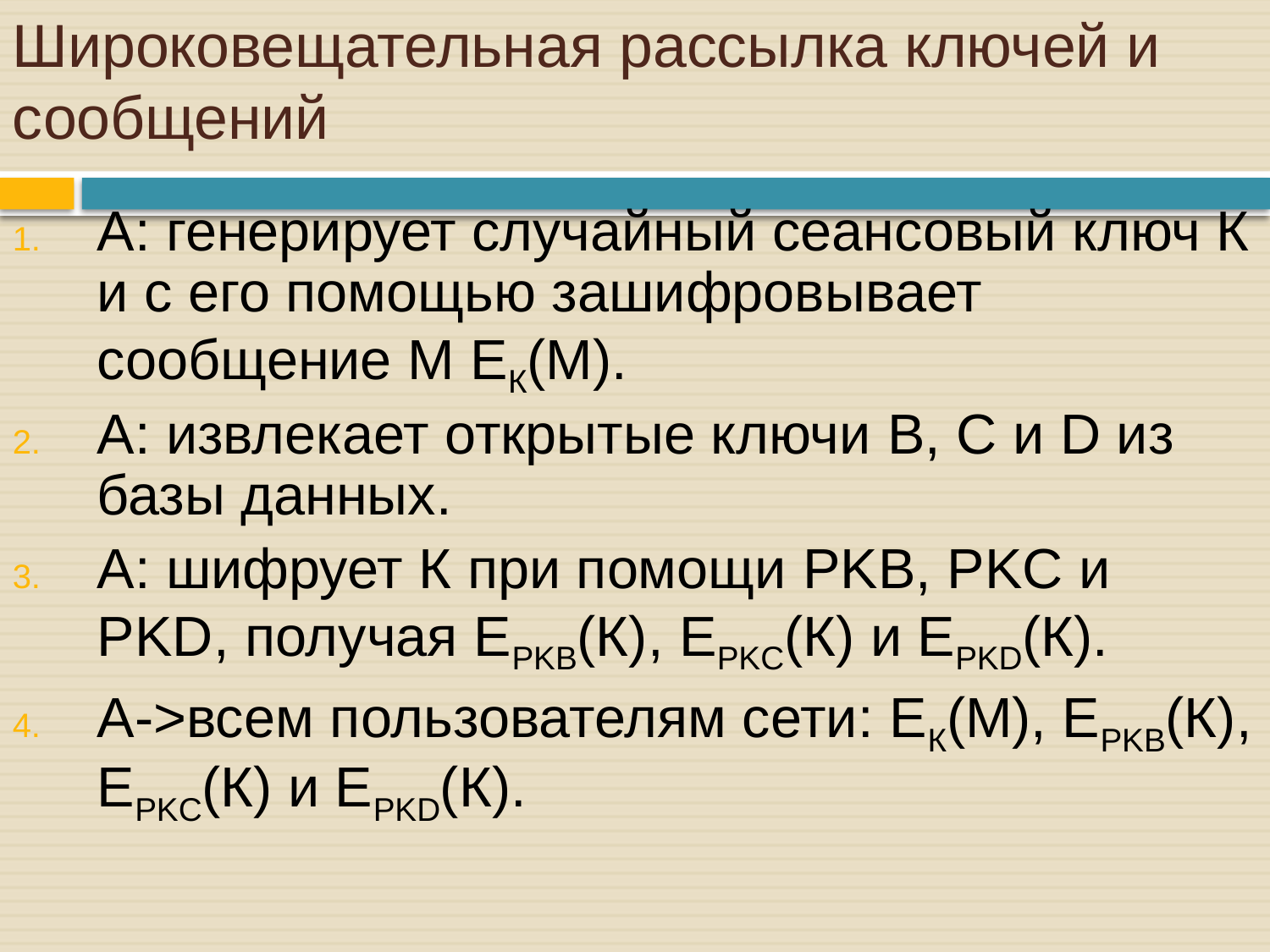

# Широковещательная рассылка ключей и сообщений
A: генерирует случайный сеансовый ключ К и с его помощью зашифровывает сообщение М ЕК(М).
A: извлекает открытые ключи B, C и D из базы данных.
A: шифрует К при помощи PKB, PKC и PKD, получая ЕPKВ(К), ЕPKC(К) и ЕPKD(К).
A->всем пользователям сети: ЕК(М), ЕPKВ(К), ЕPKC(К) и ЕPKD(К).